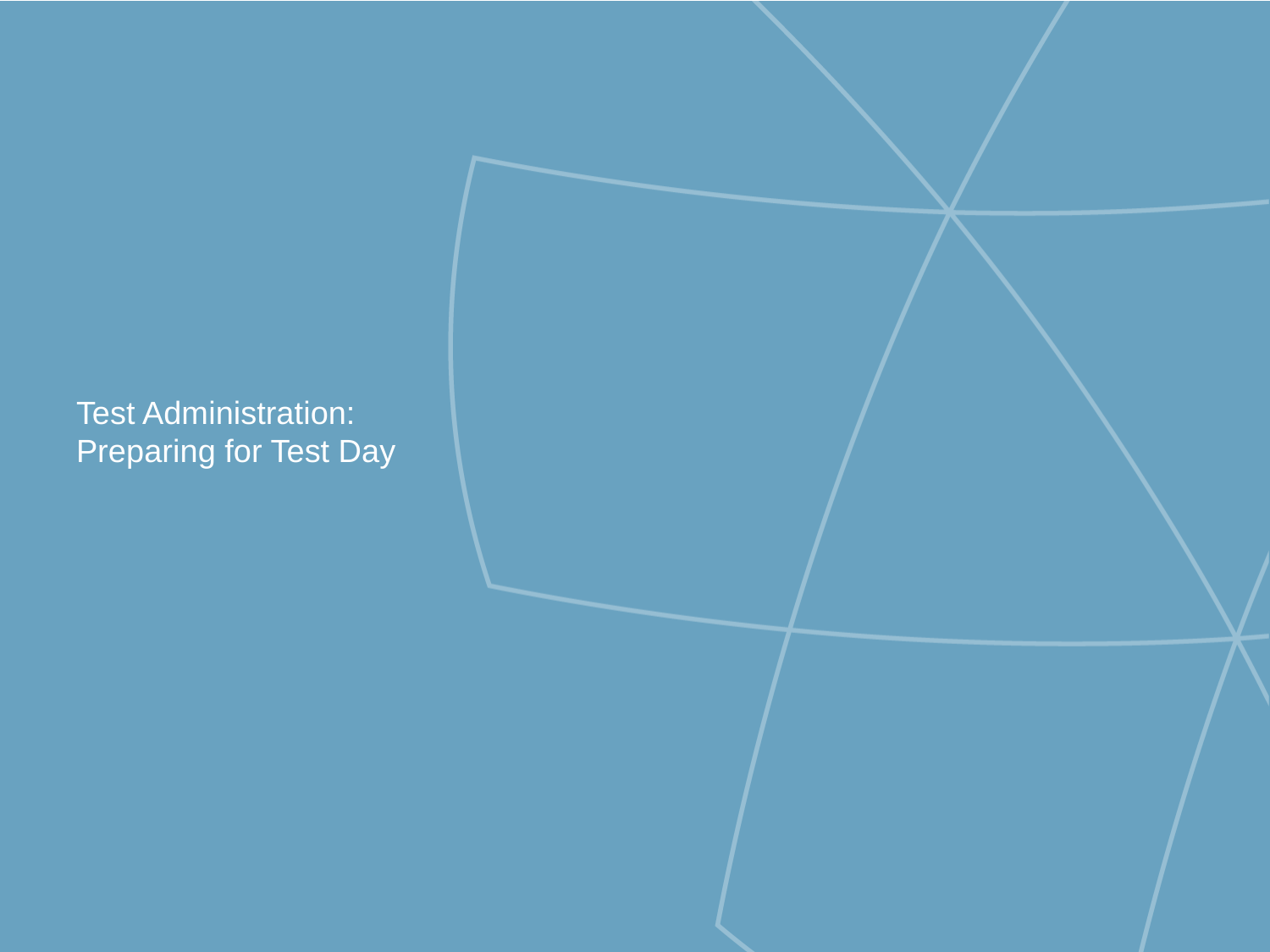

# Test Administration: Preparing for Test Day